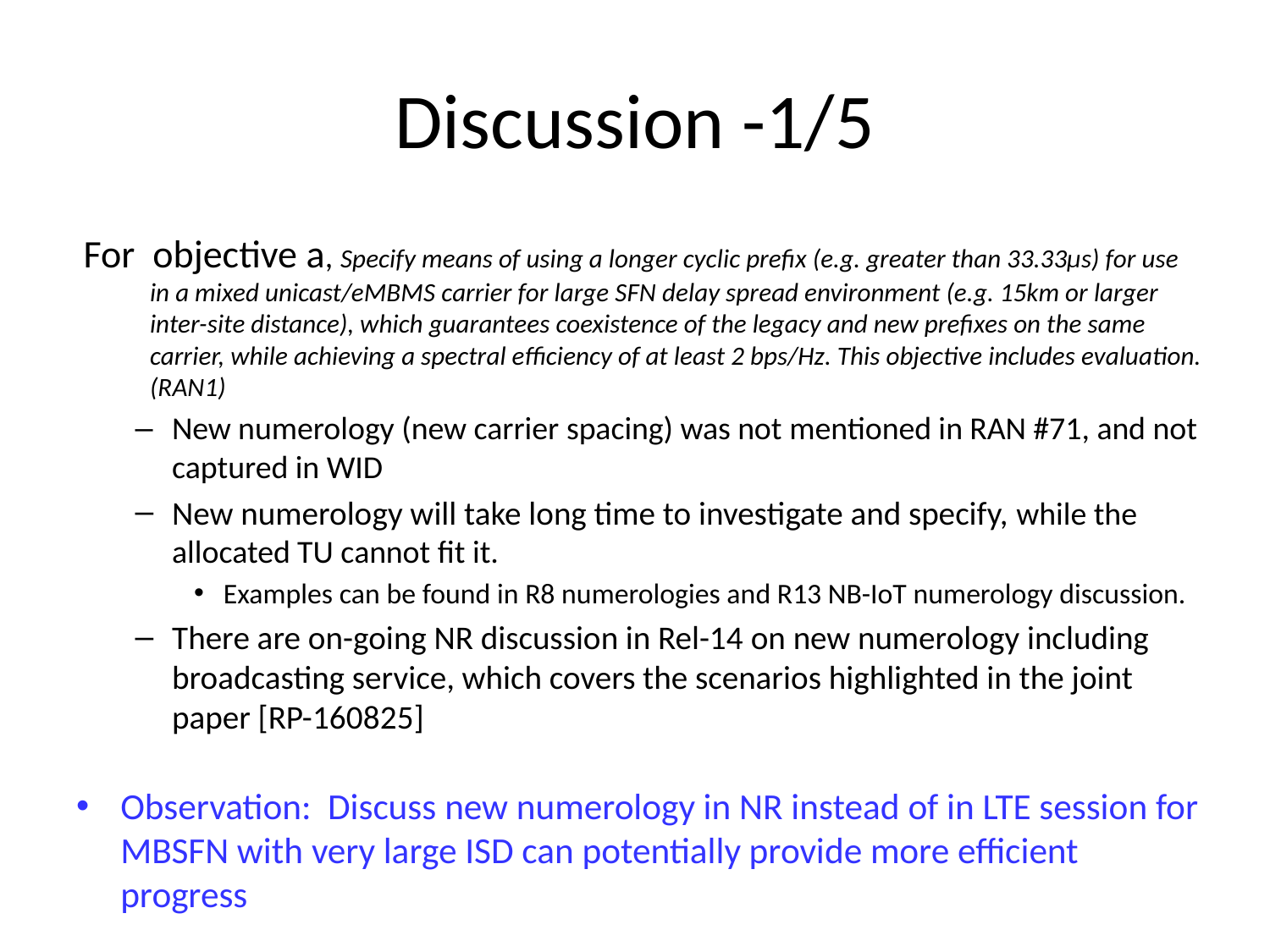

# Discussion -1/5
For  objective a, Specify means of using a longer cyclic prefix (e.g. greater than 33.33µs) for use in a mixed unicast/eMBMS carrier for large SFN delay spread environment (e.g. 15km or larger inter-site distance), which guarantees coexistence of the legacy and new prefixes on the same carrier, while achieving a spectral efficiency of at least 2 bps/Hz. This objective includes evaluation. (RAN1)
New numerology (new carrier spacing) was not mentioned in RAN #71, and not captured in WID
New numerology will take long time to investigate and specify, while the allocated TU cannot fit it.
Examples can be found in R8 numerologies and R13 NB-IoT numerology discussion.
There are on-going NR discussion in Rel-14 on new numerology including broadcasting service, which covers the scenarios highlighted in the joint paper [RP-160825]

Observation:  Discuss new numerology in NR instead of in LTE session for MBSFN with very large ISD can potentially provide more efficient progress